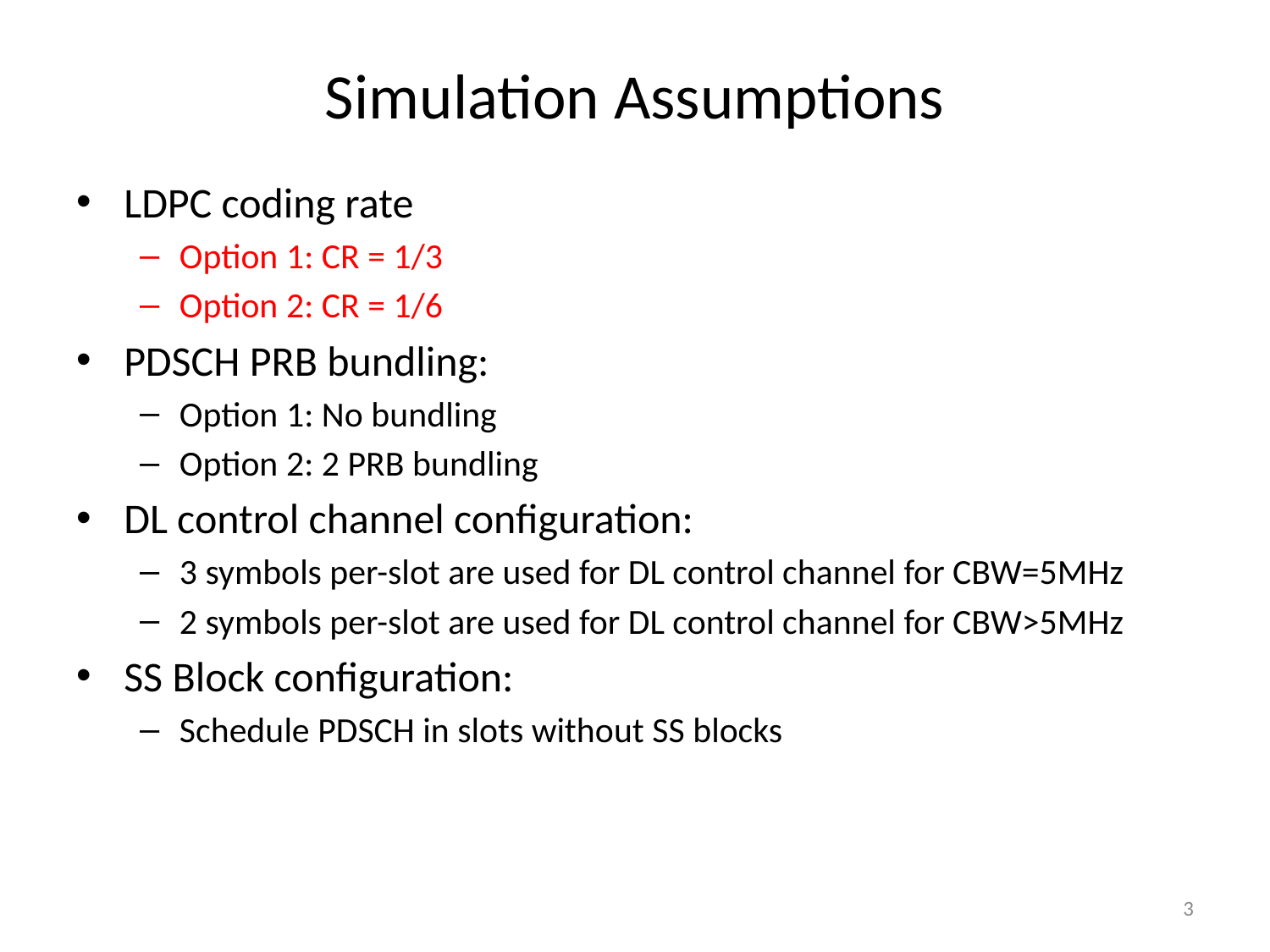

# Simulation Assumptions
LDPC coding rate
Option 1: CR = 1/3
Option 2: CR = 1/6
PDSCH PRB bundling:
Option 1: No bundling
Option 2: 2 PRB bundling
DL control channel configuration:
3 symbols per-slot are used for DL control channel for CBW=5MHz
2 symbols per-slot are used for DL control channel for CBW>5MHz
SS Block configuration:
Schedule PDSCH in slots without SS blocks

3